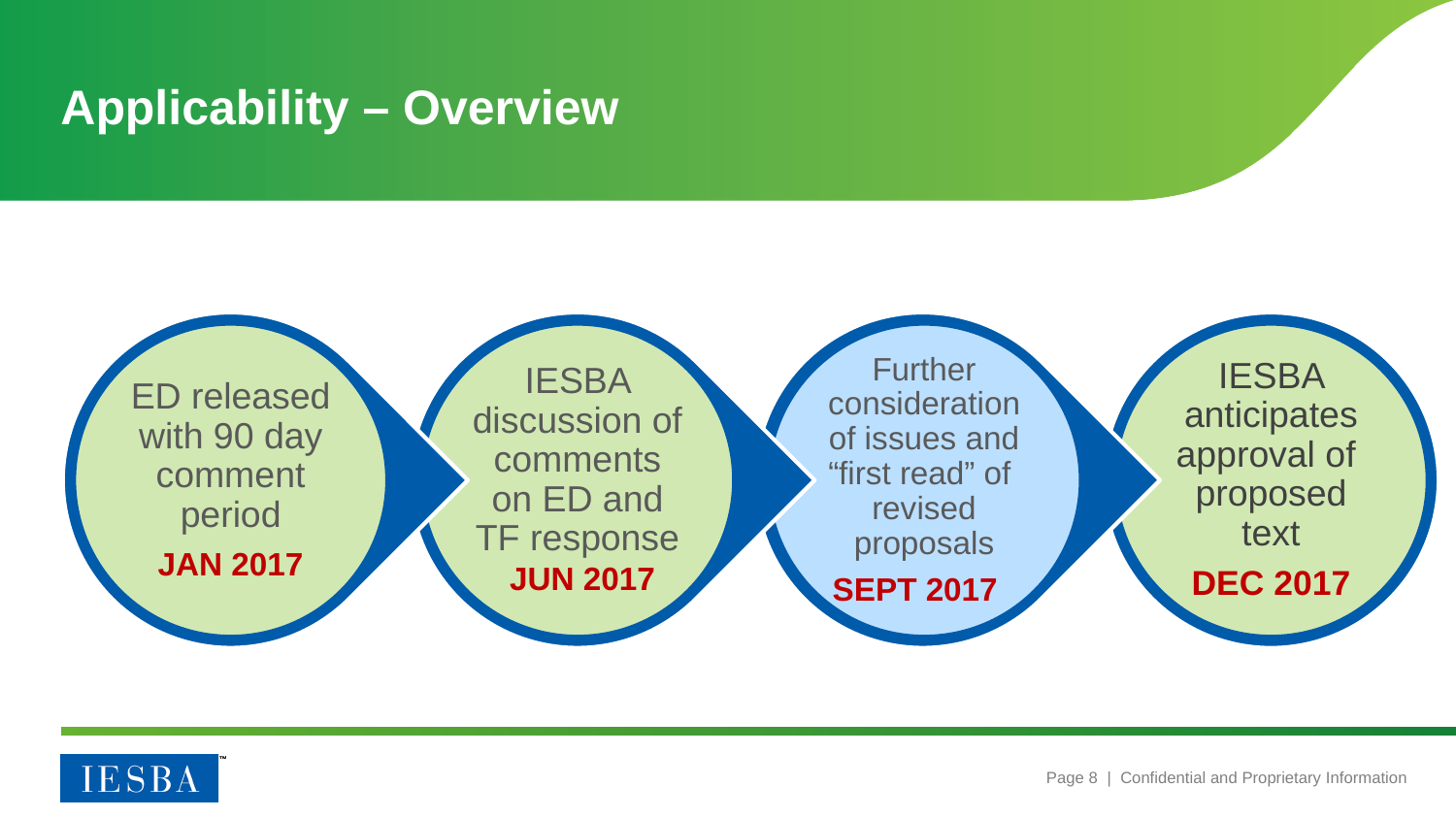

# Applicability – Overview
IESBA anticipates approval of  proposed text
DEC 2017
Further consideration of issues and “first read” of  revised proposals
SEPT 2017
IESBA discussion of comments on ED and TF response  JUN 2017
ED released with 90 day comment period
JAN 2017